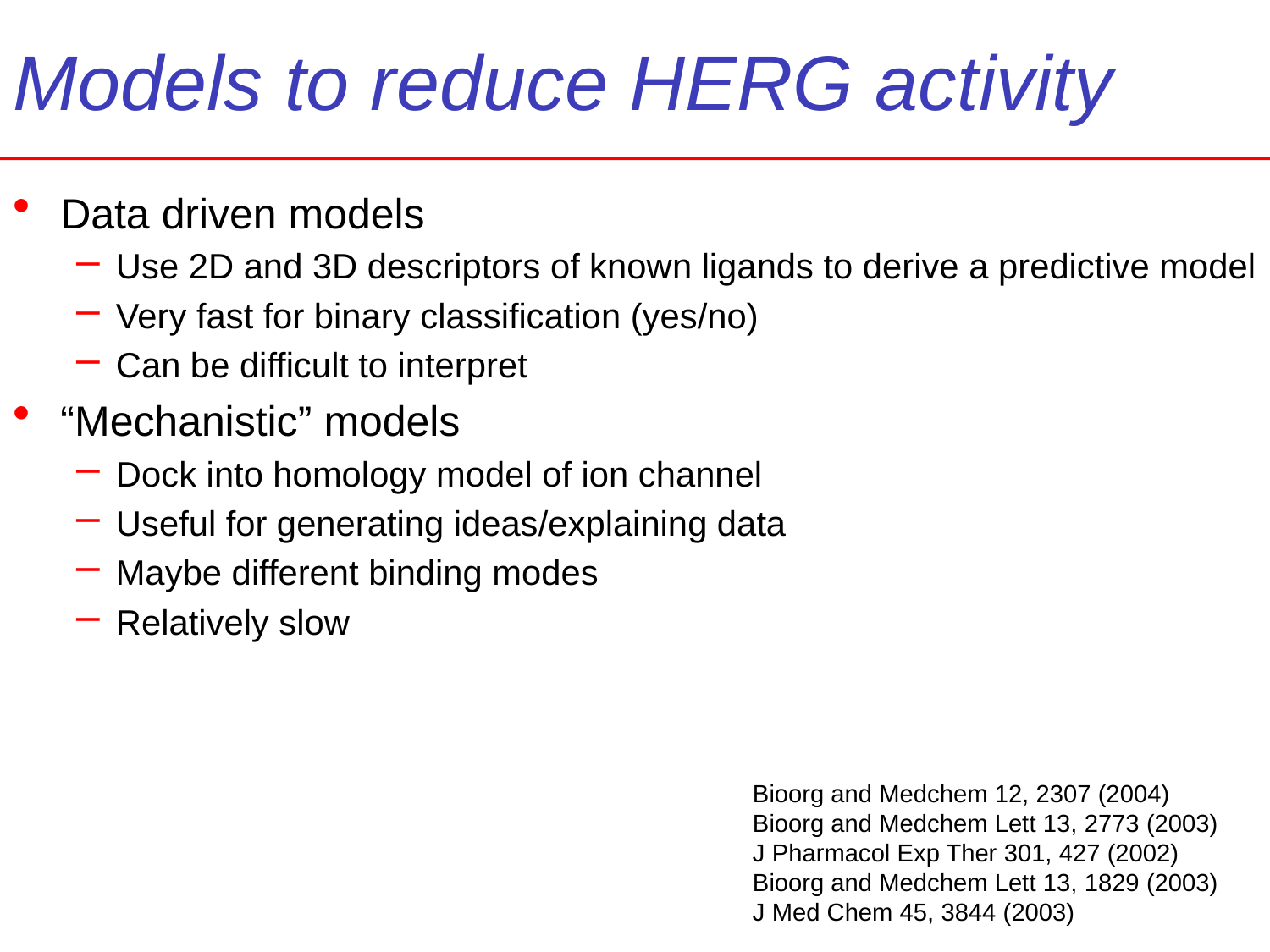

# Models to reduce HERG activity
Data driven models
Use 2D and 3D descriptors of known ligands to derive a predictive model
Very fast for binary classification (yes/no)
Can be difficult to interpret
“Mechanistic” models
Dock into homology model of ion channel
Useful for generating ideas/explaining data
Maybe different binding modes
Relatively slow

Bioorg and Medchem 12, 2307 (2004)
Bioorg and Medchem Lett 13, 2773 (2003)
J Pharmacol Exp Ther 301, 427 (2002)
Bioorg and Medchem Lett 13, 1829 (2003)
J Med Chem 45, 3844 (2003)